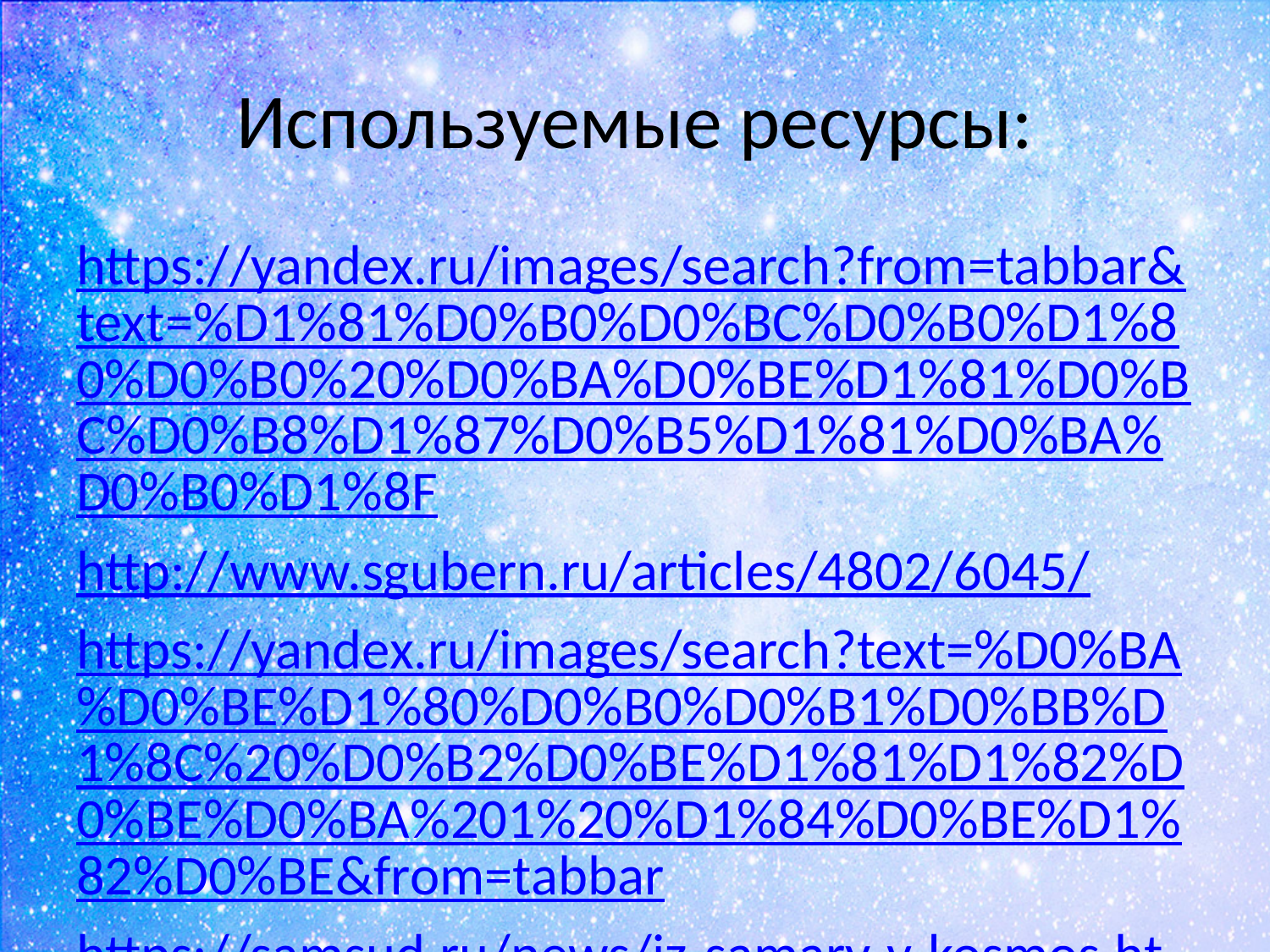

# Используемые ресурсы:
https://yandex.ru/images/search?from=tabbar&text=%D1%81%D0%B0%D0%BC%D0%B0%D1%80%D0%B0%20%D0%BA%D0%BE%D1%81%D0%BC%D0%B8%D1%87%D0%B5%D1%81%D0%BA%D0%B0%D1%8F
http://www.sgubern.ru/articles/4802/6045/
https://yandex.ru/images/search?text=%D0%BA%D0%BE%D1%80%D0%B0%D0%B1%D0%BB%D1%8C%20%D0%B2%D0%BE%D1%81%D1%82%D0%BE%D0%BA%201%20%D1%84%D0%BE%D1%82%D0%BE&from=tabbar
https://samsud.ru/news/iz-samary-v-kosmos.html